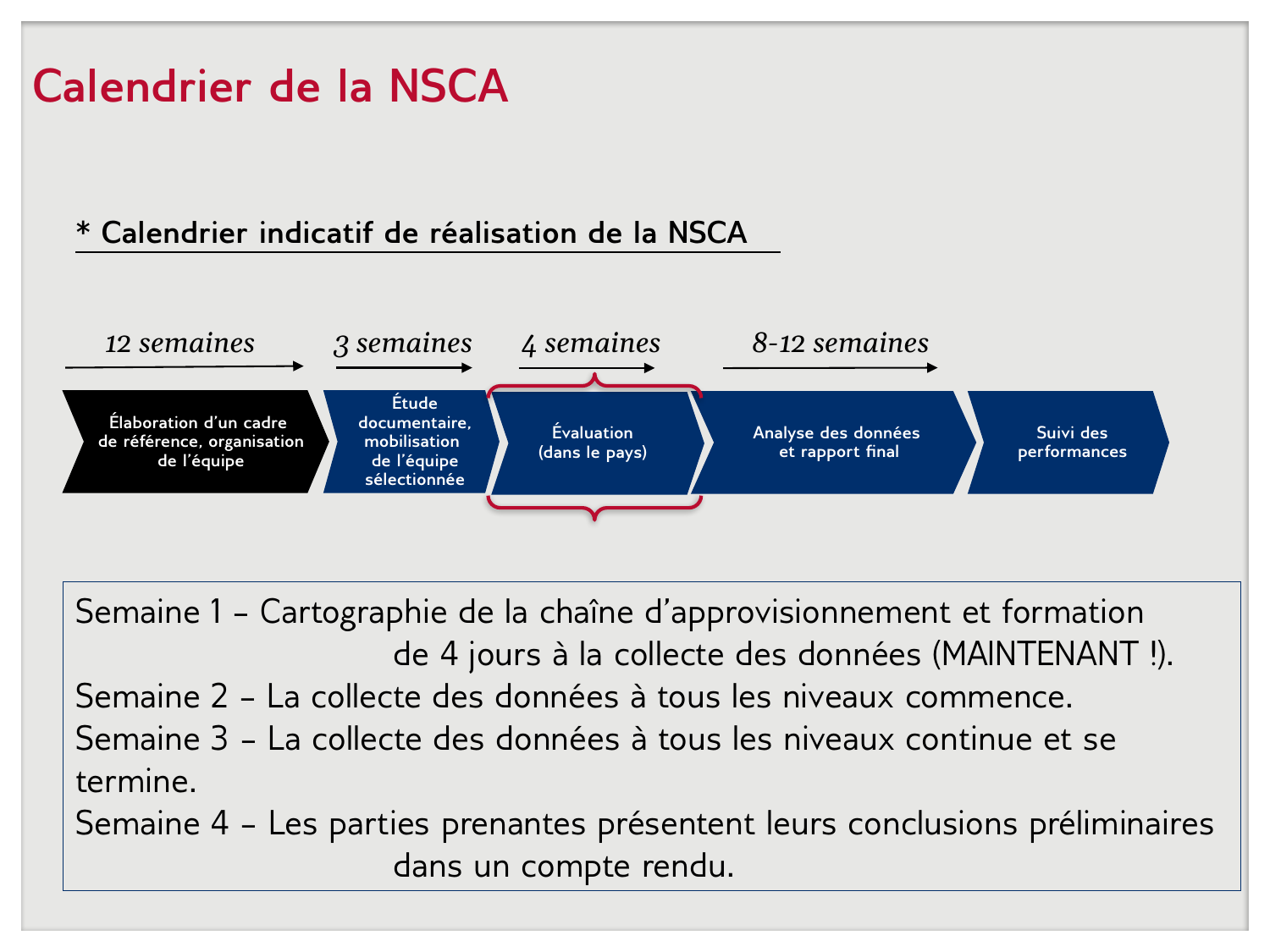

# Calendrier de la NSCA
* Calendrier indicatif de réalisation de la NSCA
12 semaines
3 semaines
4 semaines
8-12 semaines

Élaboration d’un cadre
de référence, organisation de l’équipe

Étude documentaire, mobilisation
de l’équipe sélectionnée

Analyse des données
et rapport final

Suivi des performances

Évaluation
(dans le pays)
Semaine 1 – Cartographie de la chaîne d’approvisionnement et formation
		      de 4 jours à la collecte des données (MAINTENANT !).
Semaine 2 – La collecte des données à tous les niveaux commence.
Semaine 3 – La collecte des données à tous les niveaux continue et se termine.
Semaine 4 – Les parties prenantes présentent leurs conclusions préliminaires
		      dans un compte rendu.